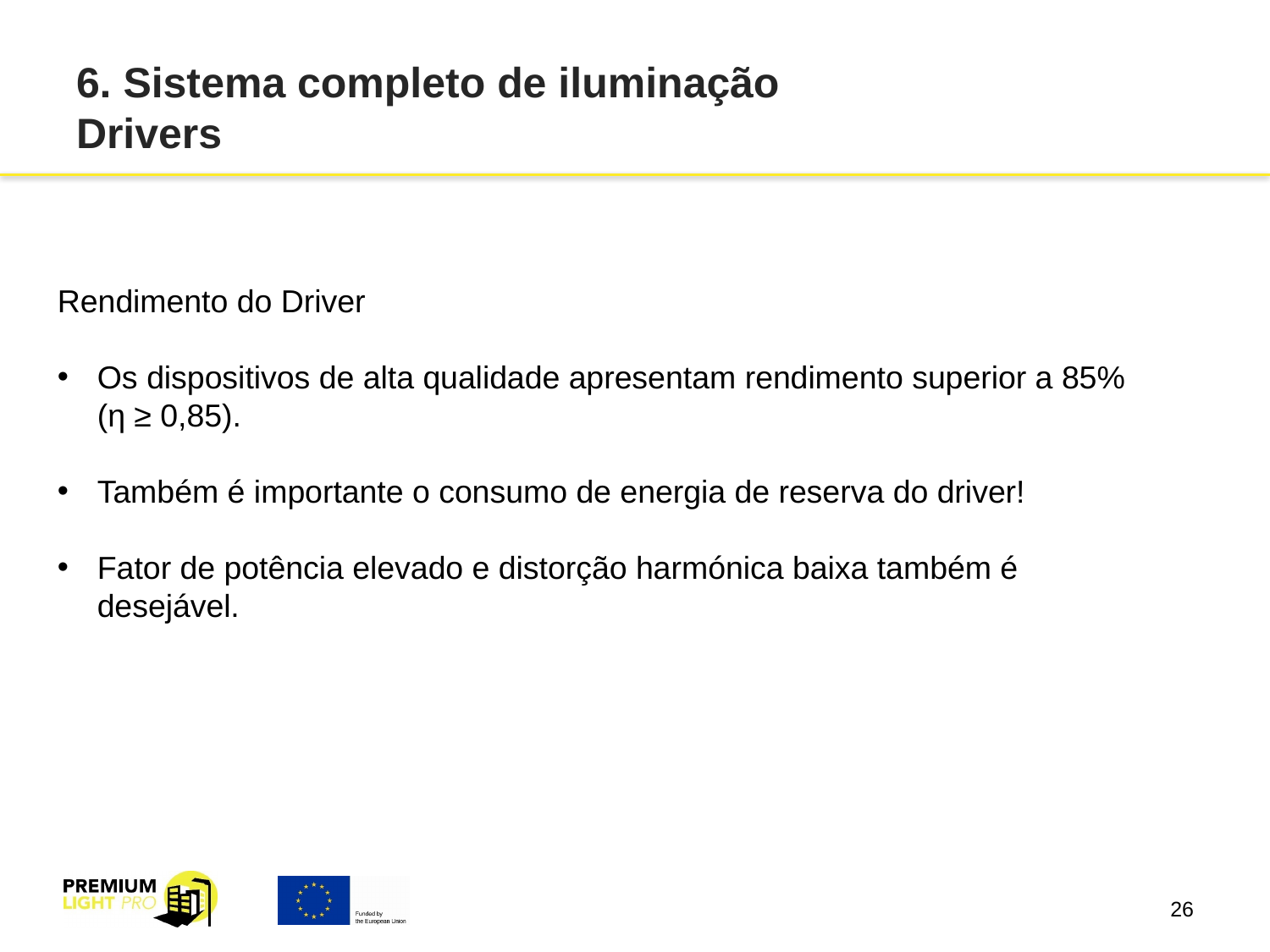

# 6. Sistema completo de iluminação Drivers
Rendimento do Driver

Os dispositivos de alta qualidade apresentam rendimento superior a 85% (η ≥ 0,85).

Também é importante o consumo de energia de reserva do driver!

Fator de potência elevado e distorção harmónica baixa também é desejável.